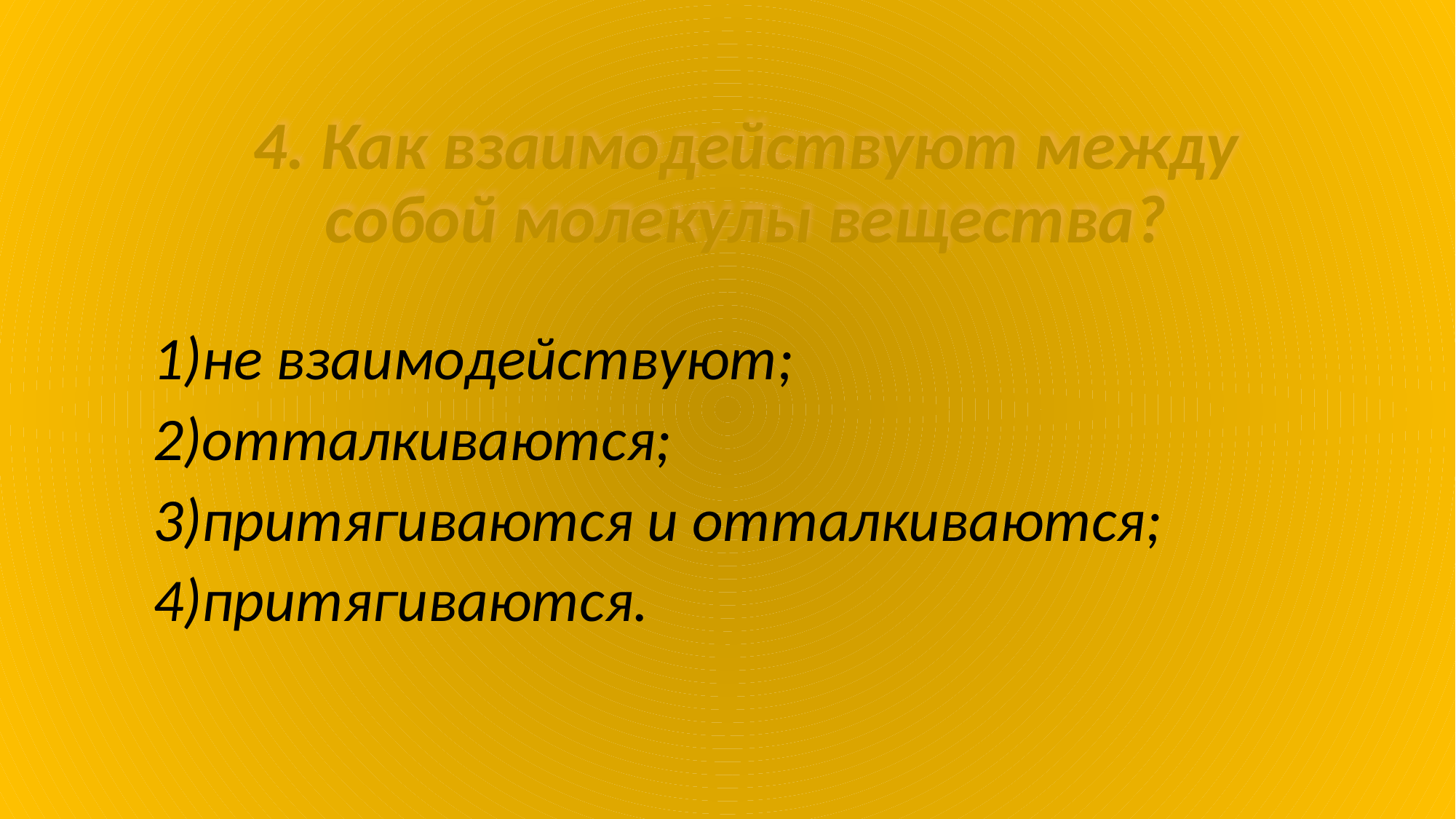

4. Как взаимодействуют между собой молекулы вещества?
1)не взаимодействуют;
2)отталкиваются;
3)притягиваются и отталкиваются;
4)притягиваются.

#